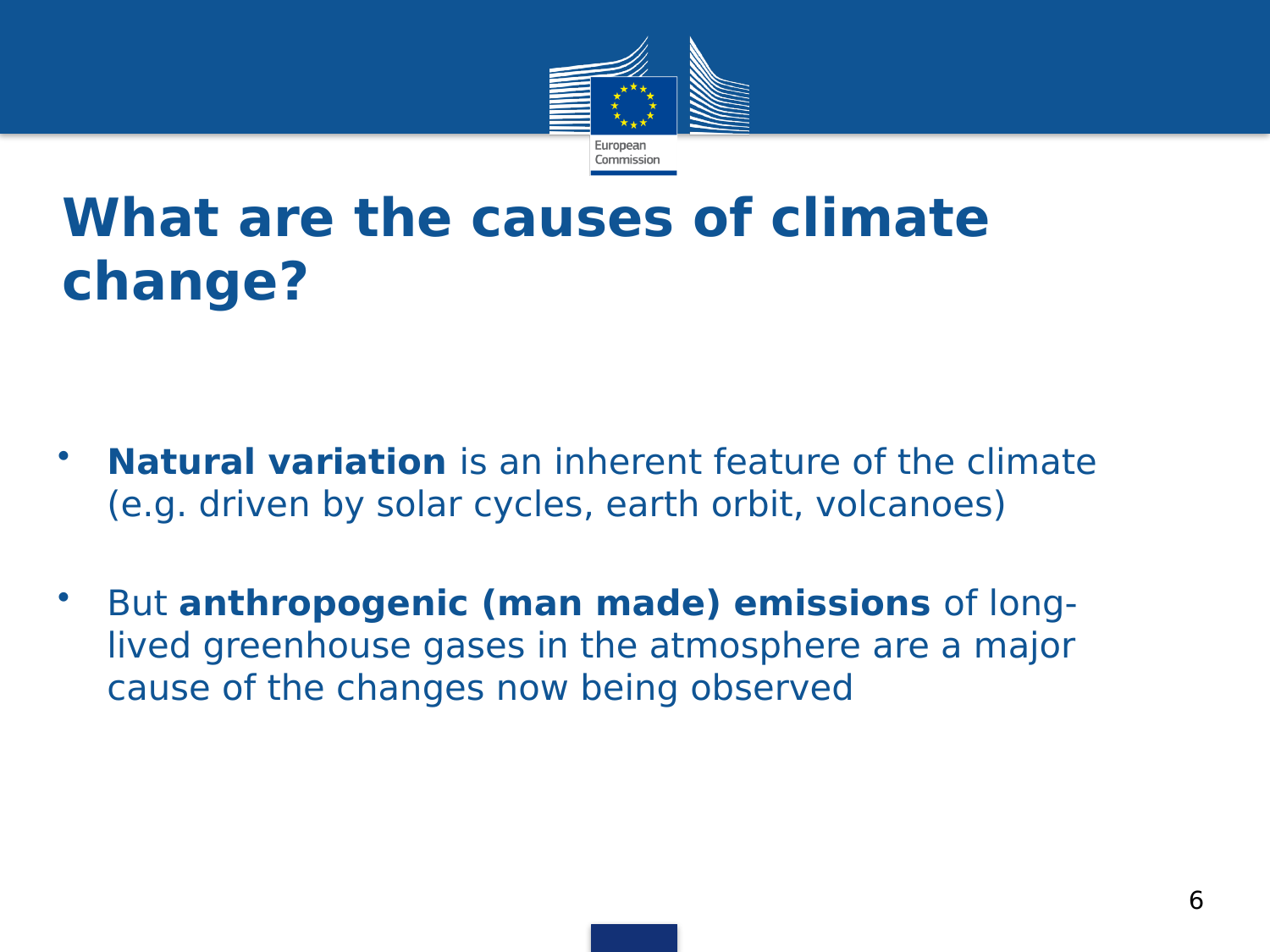

# What are the causes of climate change?
Natural variation is an inherent feature of the climate (e.g. driven by solar cycles, earth orbit, volcanoes)

But anthropogenic (man made) emissions of long-lived greenhouse gases in the atmosphere are a major cause of the changes now being observed
6